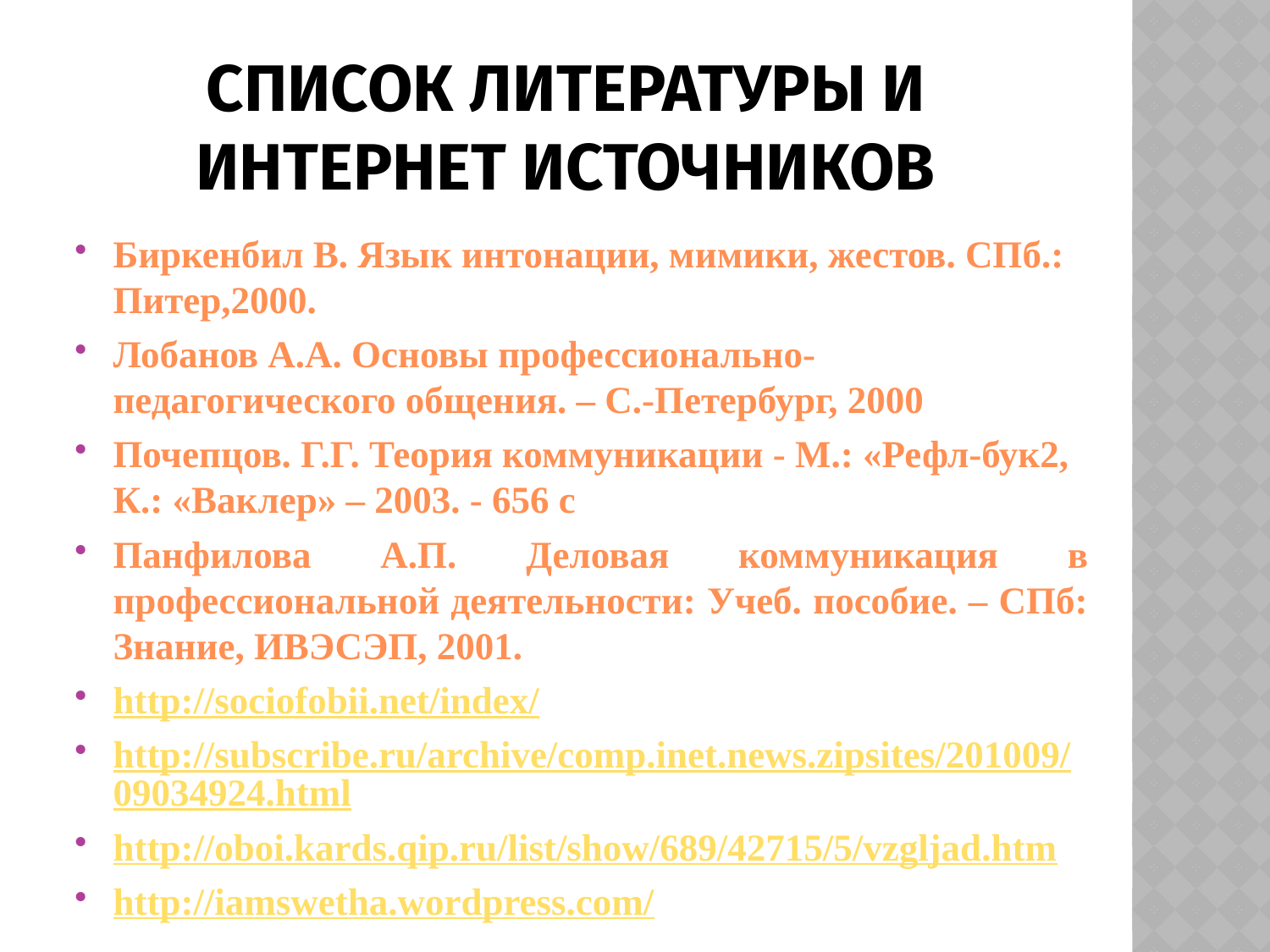

# Список литературы и интернет источников
Биркенбил В. Язык интонации, мимики, жестов. СПб.: Питер,2000.
Лобанов А.А. Основы профессионально-педагогического общения. – С.-Петербург, 2000
Почепцов. Г.Г. Теория коммуникации - М.: «Рефл-бук2, К.: «Ваклер» – 2003. - 656 с
Панфилова А.П. Деловая коммуникация в профессиональной деятельности: Учеб. пособие. – СПб: Знание, ИВЭСЭП, 2001.
http://sociofobii.net/index/
http://subscribe.ru/archive/comp.inet.news.zipsites/201009/09034924.html
http://oboi.kards.qip.ru/list/show/689/42715/5/vzgljad.htm
http://iamswetha.wordpress.com/